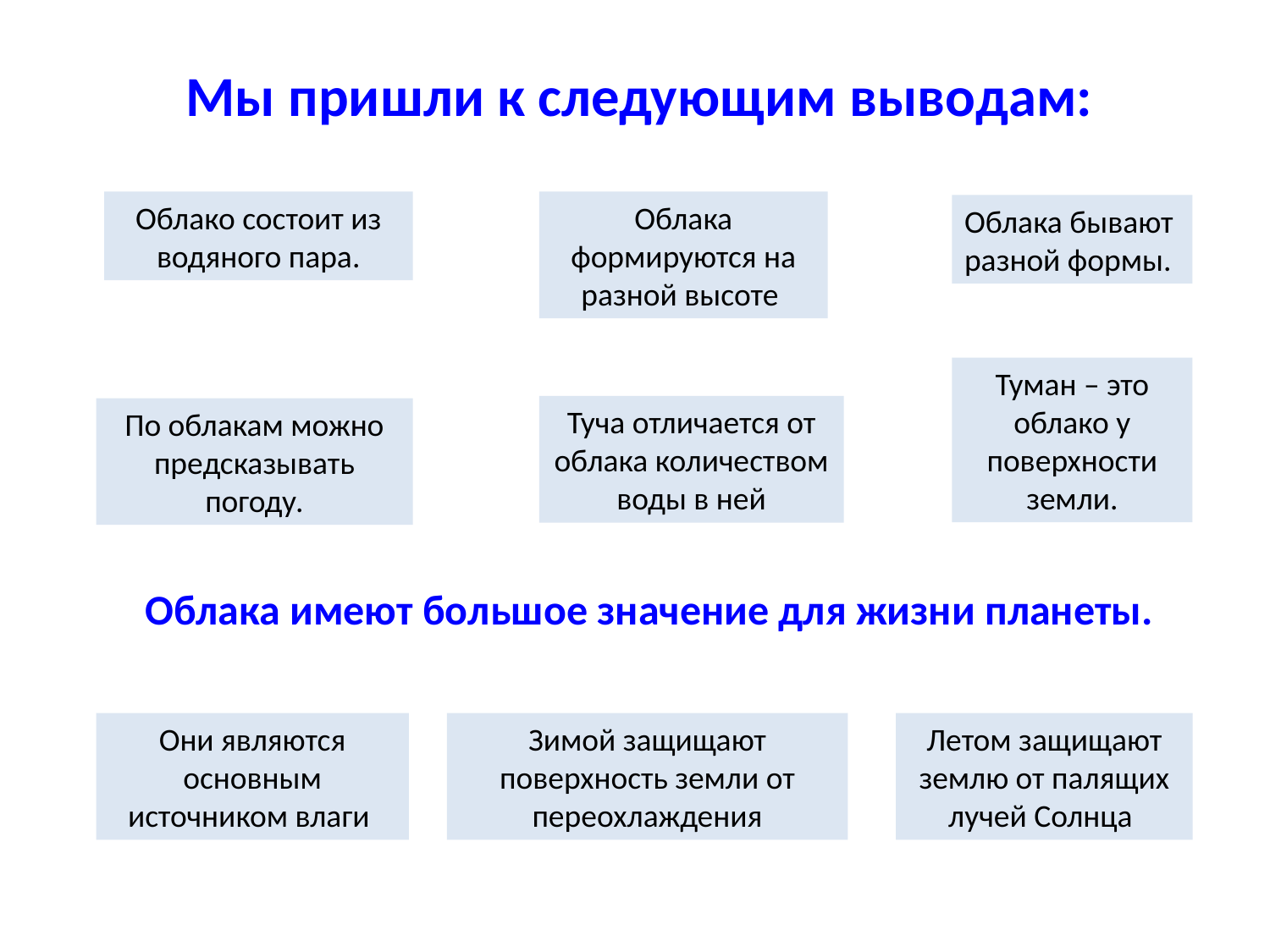

Мы пришли к следующим выводам:

Облако состоит из водяного пара.
Облака формируются на разной высоте
Облака бывают разной формы.
Туман – это облако у поверхности земли.
Туча отличается от облака количеством воды в ней
По облакам можно предсказывать погоду.
Облака имеют большое значение для жизни планеты.
Они являются основным источником влаги
Зимой защищают поверхность земли от переохлаждения
Летом защищают землю от палящих лучей Солнца